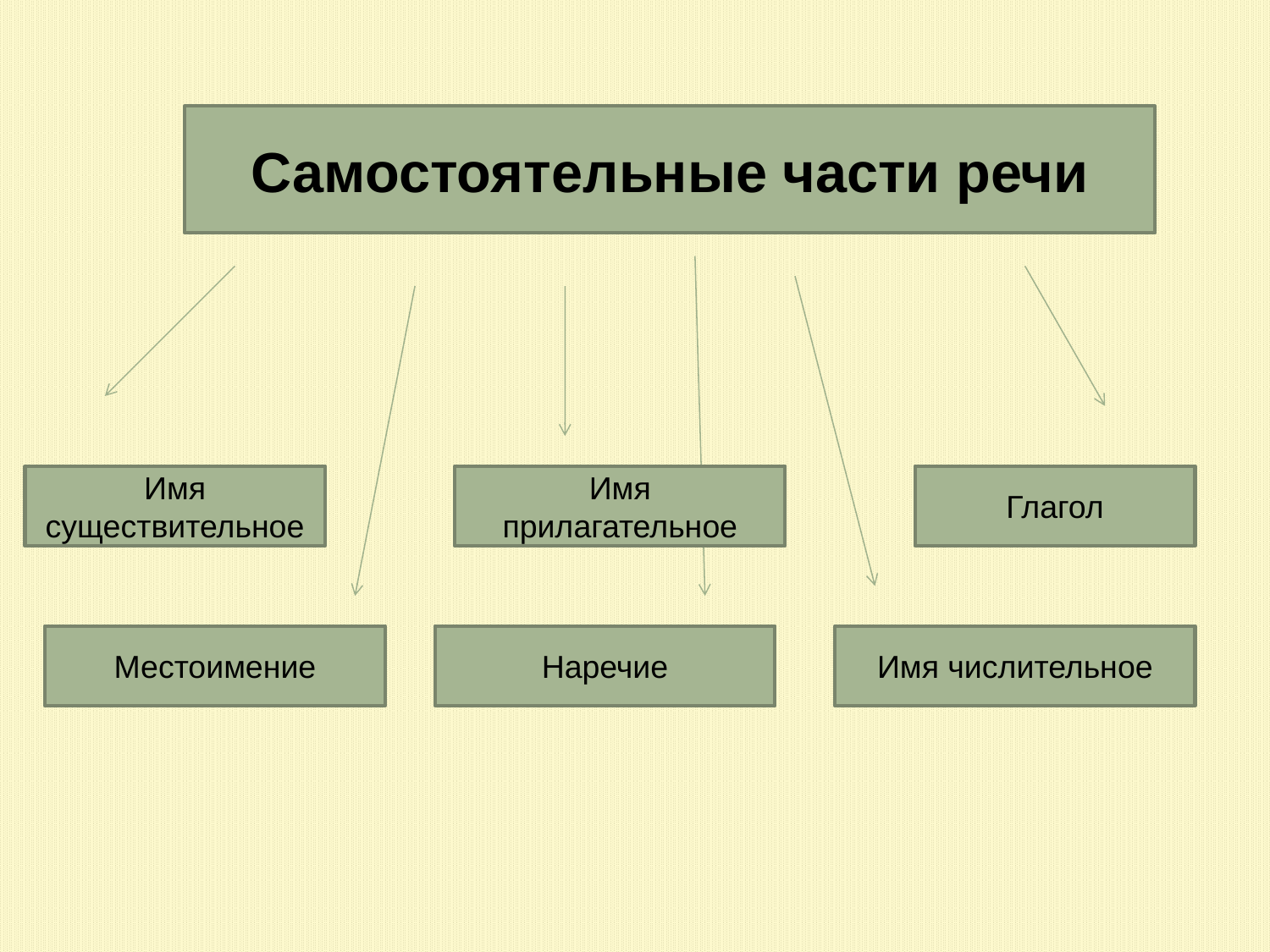

Самостоятельные части речи
Имя существительное
Имя прилагательное
Глагол
Местоимение
Наречие
Имя числительное